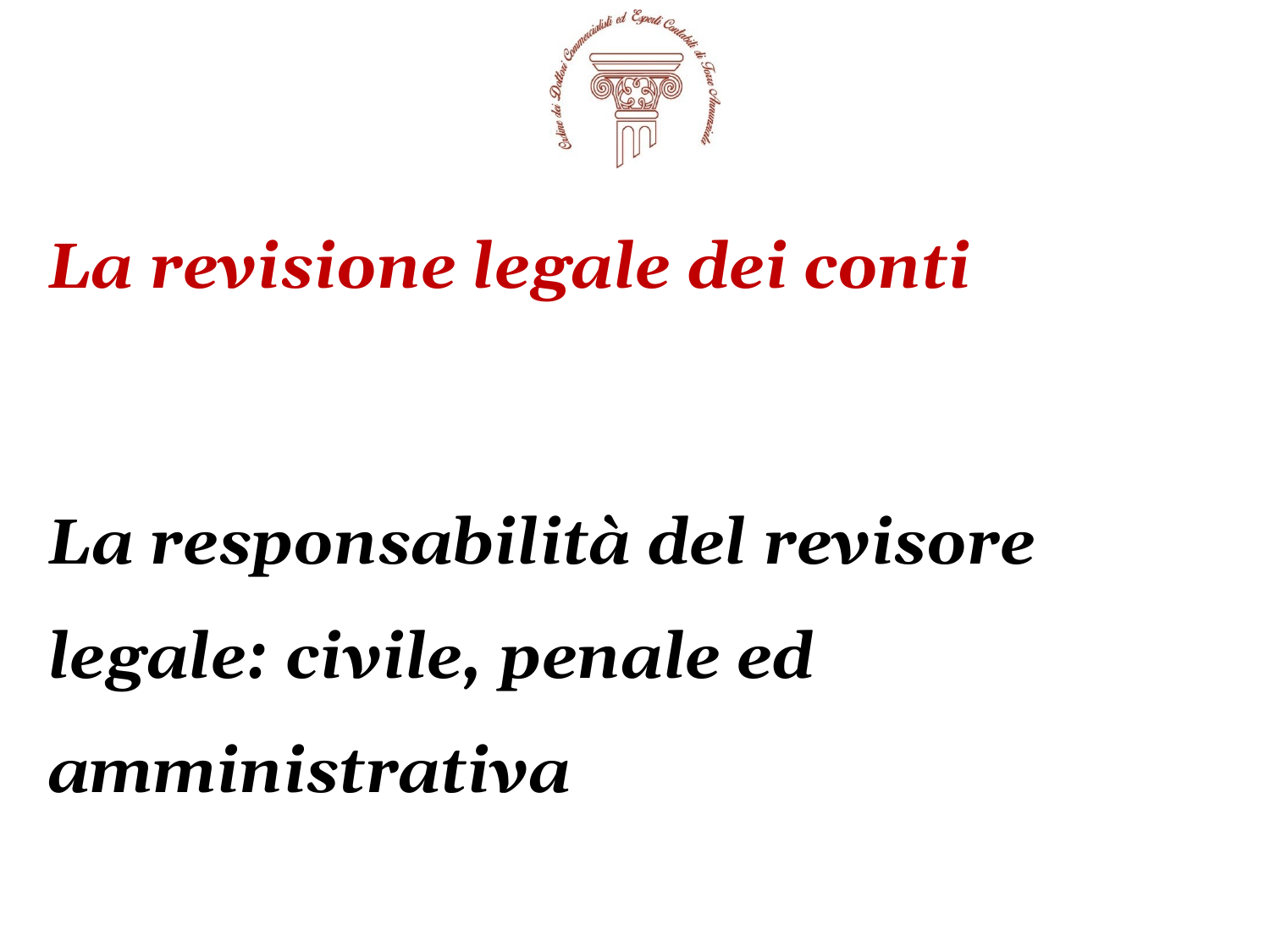

# La revisione legale dei conti
La responsabilità del revisore legale: civile, penale ed amministrativa
Formazione Specialistica Revisione Legale